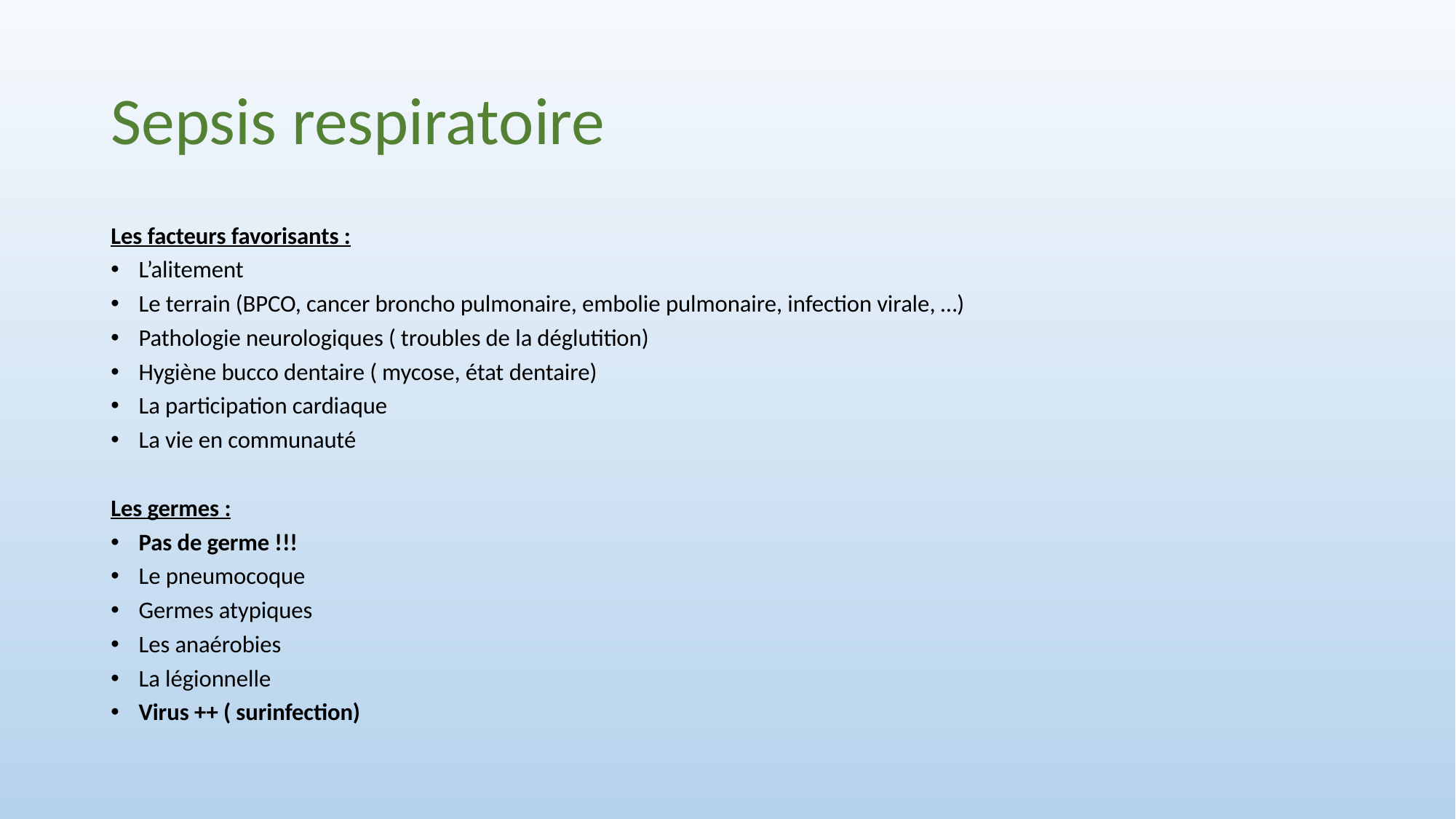

# Sepsis respiratoire
Les facteurs favorisants :
L’alitement
Le terrain (BPCO, cancer broncho pulmonaire, embolie pulmonaire, infection virale, …)
Pathologie neurologiques ( troubles de la déglutition)
Hygiène bucco dentaire ( mycose, état dentaire)
La participation cardiaque
La vie en communauté

Les germes :
Pas de germe !!!
Le pneumocoque
Germes atypiques
Les anaérobies
La légionnelle
Virus ++ ( surinfection)